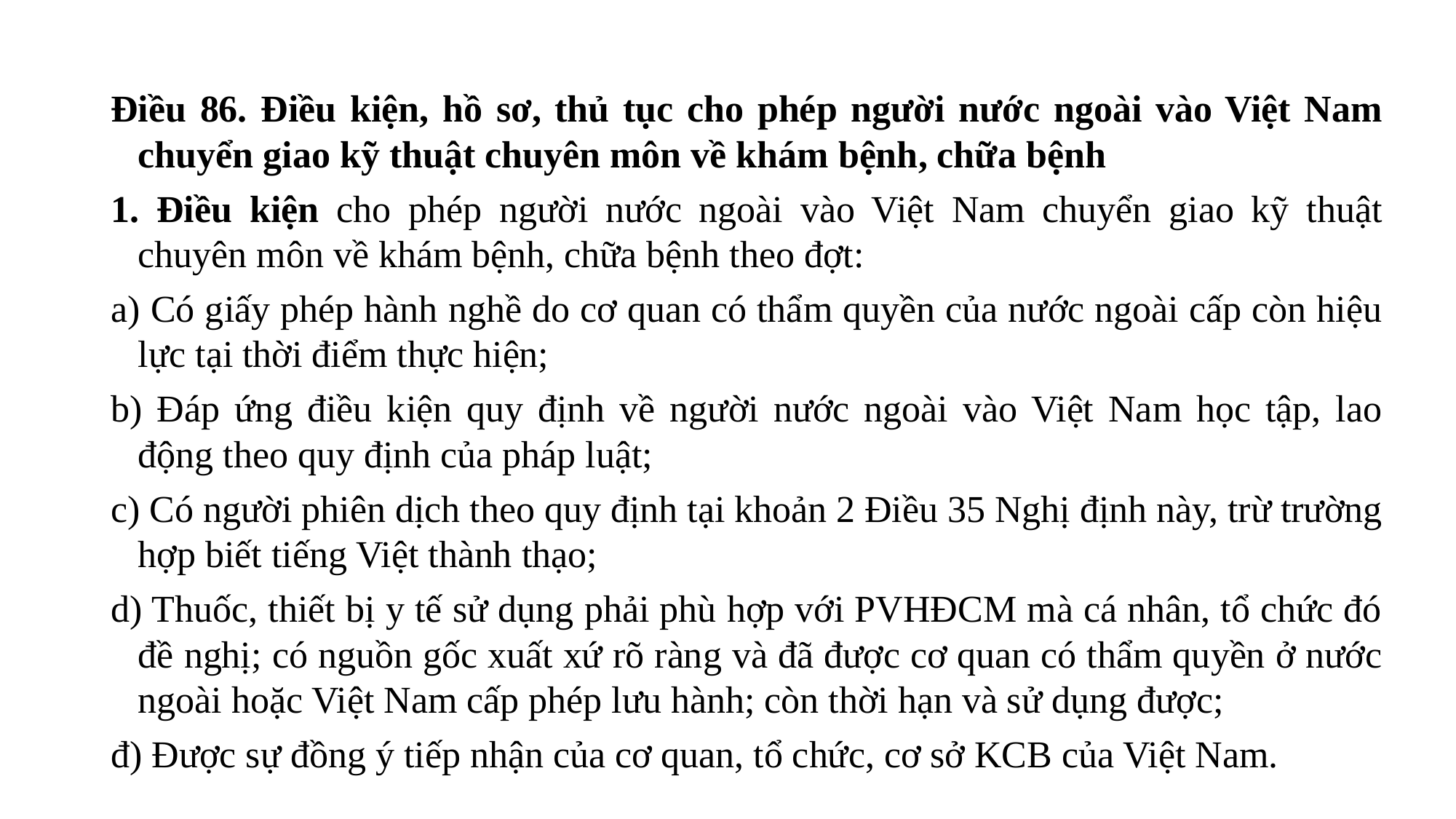

Điều 86. Điều kiện, hồ sơ, thủ tục cho phép người nước ngoài vào Việt Nam chuyển giao kỹ thuật chuyên môn về khám bệnh, chữa bệnh
1. Điều kiện cho phép người nước ngoài vào Việt Nam chuyển giao kỹ thuật chuyên môn về khám bệnh, chữa bệnh theo đợt:
a) Có giấy phép hành nghề do cơ quan có thẩm quyền của nước ngoài cấp còn hiệu lực tại thời điểm thực hiện;
b) Đáp ứng điều kiện quy định về người nước ngoài vào Việt Nam học tập, lao động theo quy định của pháp luật;
c) Có người phiên dịch theo quy định tại khoản 2 Điều 35 Nghị định này, trừ trường hợp biết tiếng Việt thành thạo;
d) Thuốc, thiết bị y tế sử dụng phải phù hợp với PVHĐCM mà cá nhân, tổ chức đó đề nghị; có nguồn gốc xuất xứ rõ ràng và đã được cơ quan có thẩm quyền ở nước ngoài hoặc Việt Nam cấp phép lưu hành; còn thời hạn và sử dụng được;
đ) Được sự đồng ý tiếp nhận của cơ quan, tổ chức, cơ sở KCB của Việt Nam.